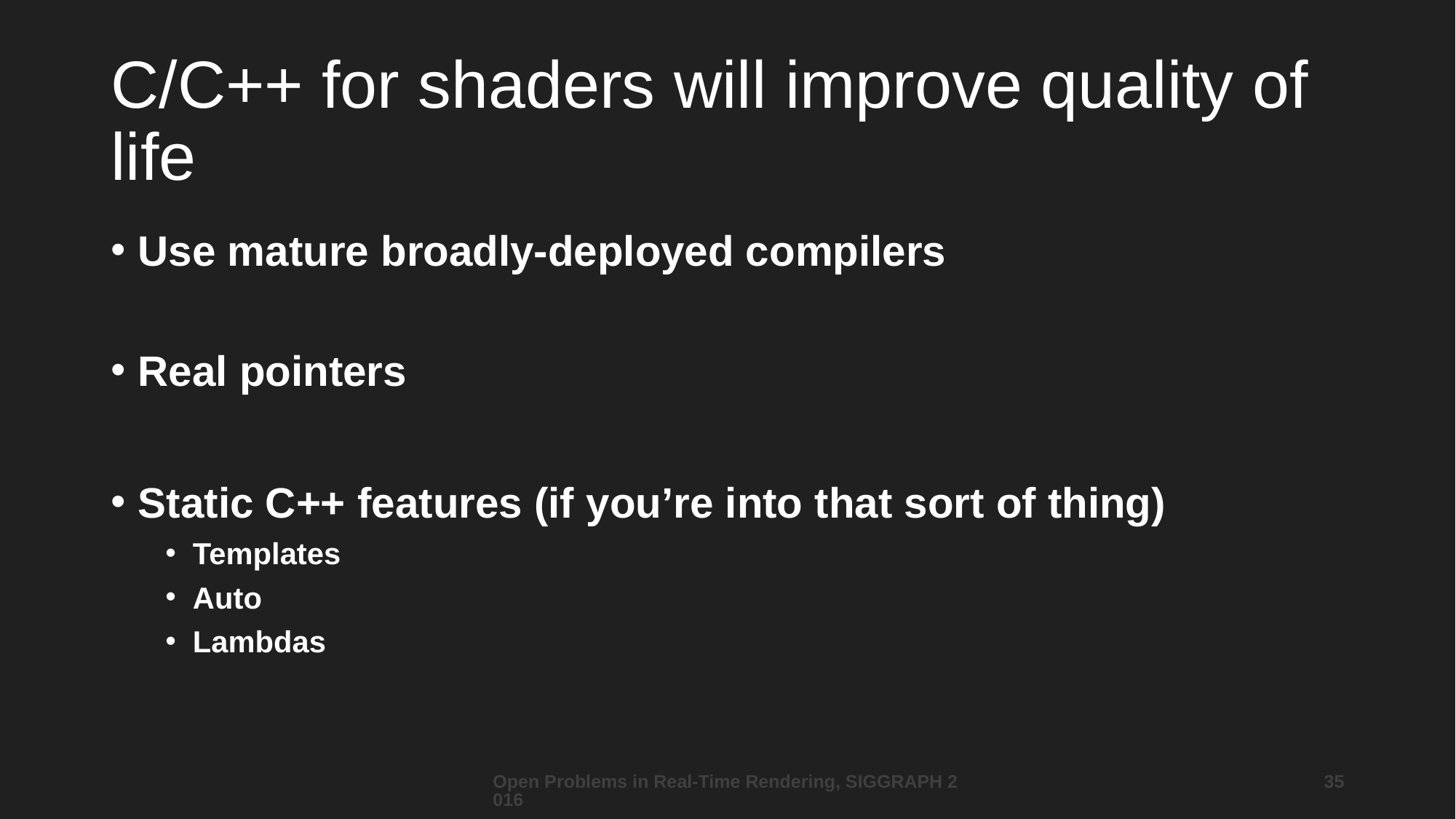

# C/C++ for shaders will improve quality of life
Use mature broadly-deployed compilers

Real pointers

Static C++ features (if you’re into that sort of thing)
Templates
Auto
Lambdas
Open Problems in Real-Time Rendering, SIGGRAPH 2016
35